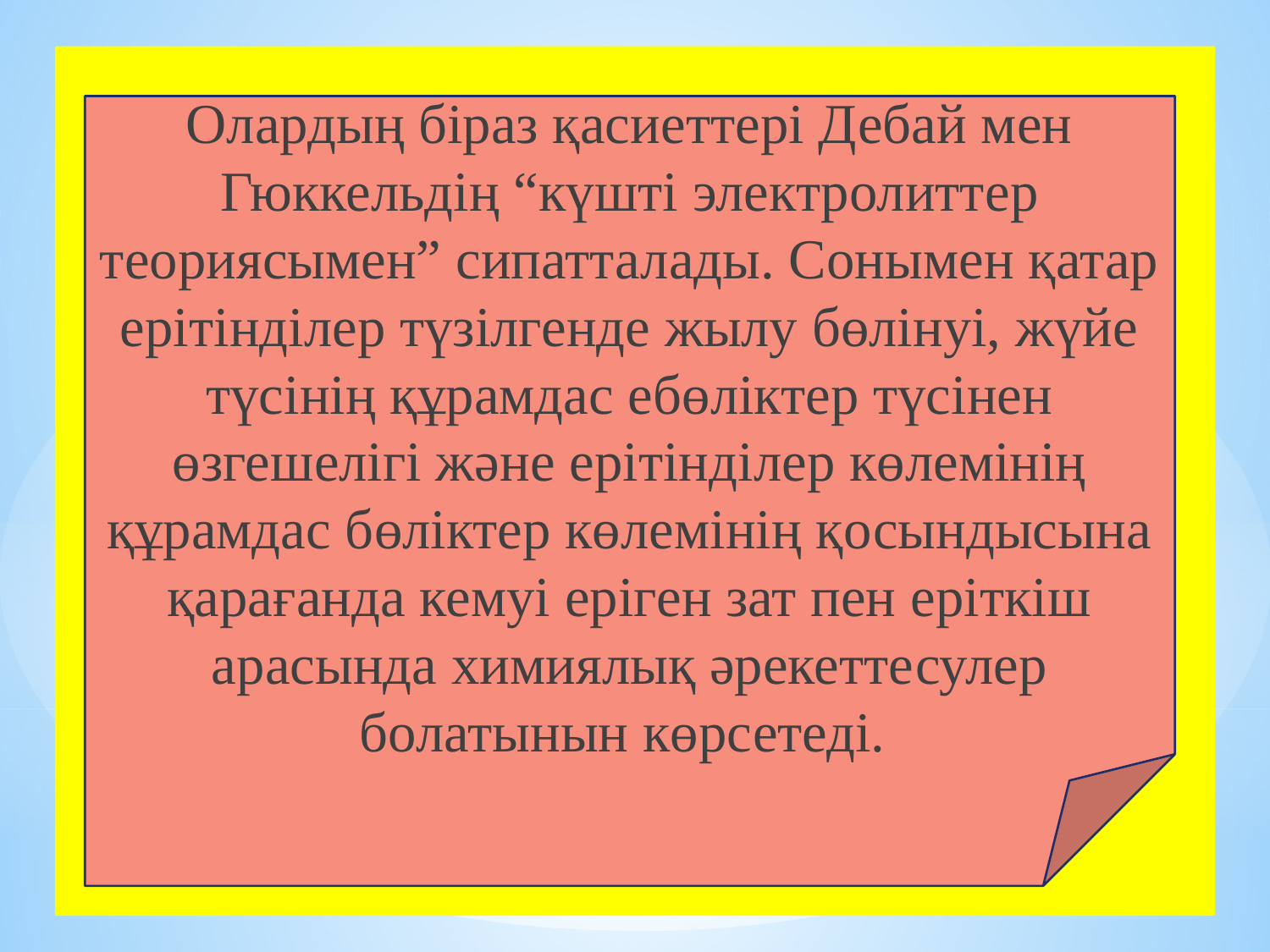

Олардың біраз қасиеттері Дебай мен Гюккельдің “күшті электролиттер теориясымен” сипатталады. Сонымен қатар ерітінділер түзілгенде жылу бөлінуі, жүйе түсінің құрамдас ебөліктер түсінен өзгешелігі және ерітінділер көлемінің құрамдас бөліктер көлемінің қосындысына қарағанда кемуі еріген зат пен еріткіш арасында химиялық әрекеттесулер болатынын көрсетеді.
22